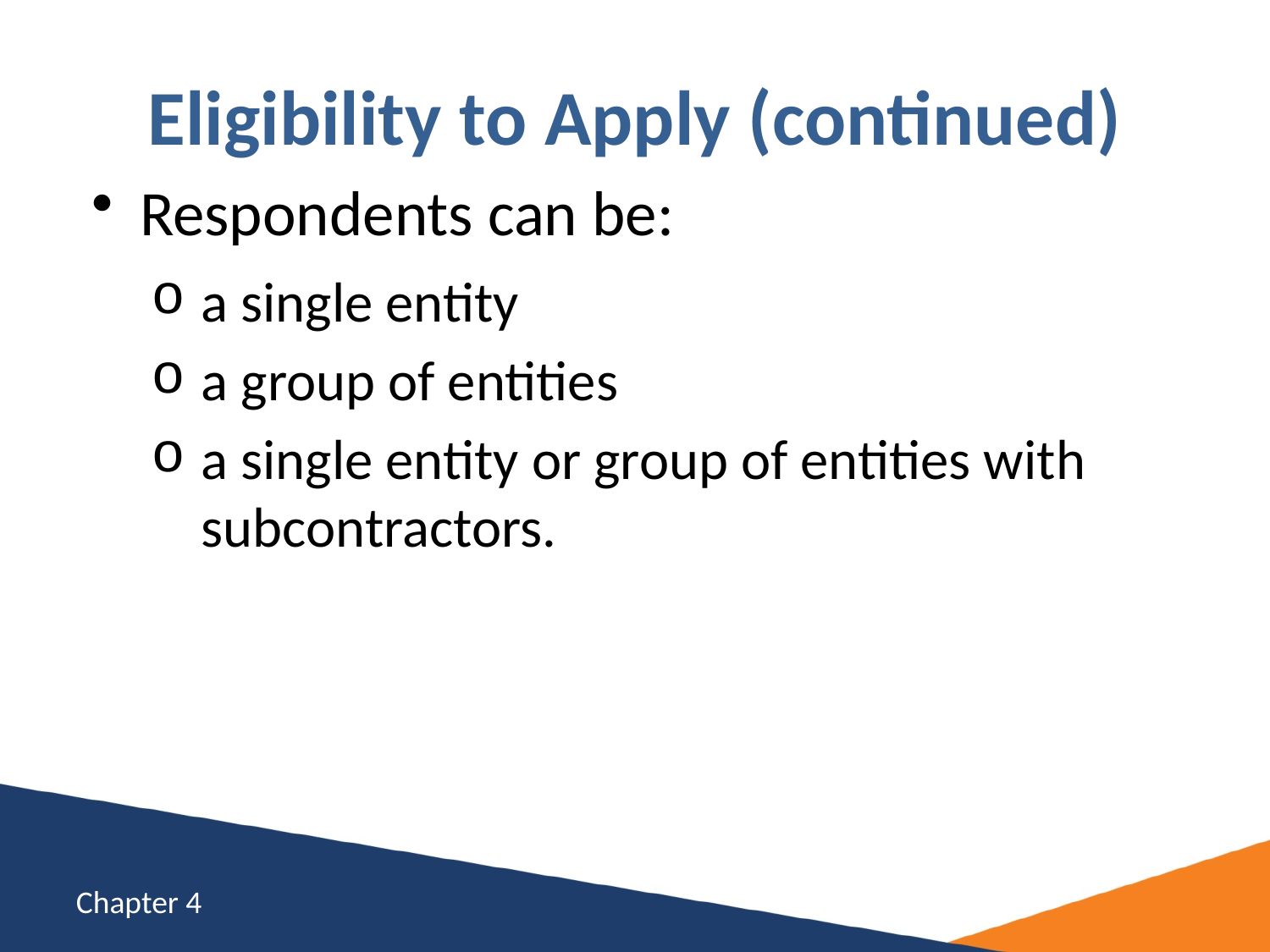

# Eligibility to Apply (continued)
Respondents can be:
a single entity
a group of entities
a single entity or group of entities with subcontractors.

Chapter 4